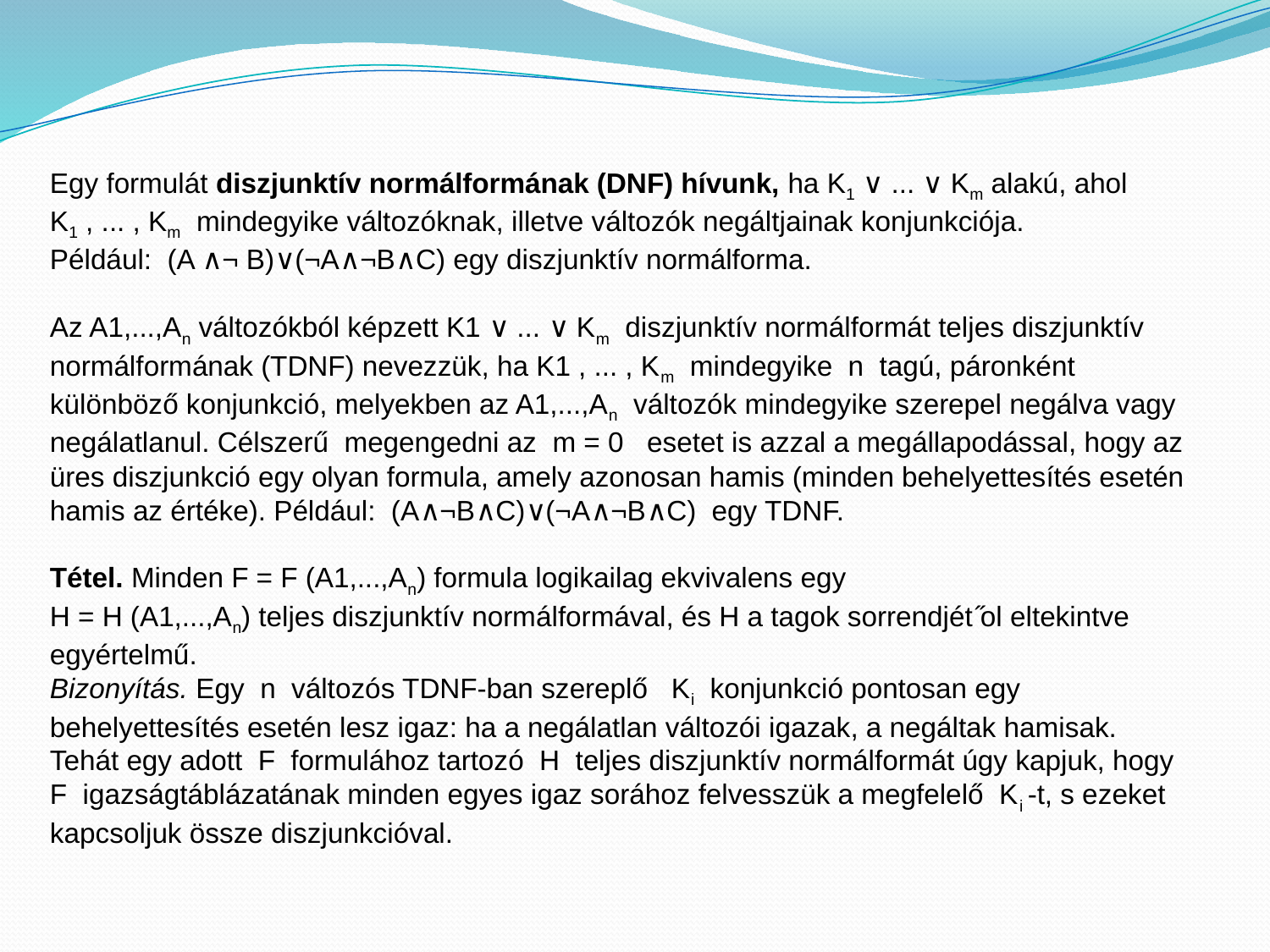

Egy formulát diszjunktív normálformának (DNF) hívunk, ha K1 ∨ ... ∨ Km alakú, ahol
K1 , ... , Km  mindegyike változóknak, illetve változók negáltjainak konjunkciója.
Például:  (A ∧¬ B)∨(¬A∧¬B∧C) egy diszjunktív normálforma.

Az A1,...,An változókból képzett K1 ∨ ... ∨ Km  diszjunktív normálformát teljes diszjunktív
normálformának (TDNF) nevezzük, ha K1 , ... , Km  mindegyike  n  tagú, páronként
különböző konjunkció, melyekben az A1,...,An  változók mindegyike szerepel negálva vagy
negálatlanul. Célszerű  megengedni az  m = 0   esetet is azzal a megállapodással, hogy az
üres diszjunkció egy olyan formula, amely azonosan hamis (minden behelyettesítés esetén
hamis az értéke). Például:  (A∧¬B∧C)∨(¬A∧¬B∧C)  egy TDNF.

Tétel. Minden F = F (A1,...,An) formula logikailag ekvivalens egy
H = H (A1,...,An) teljes diszjunktív normálformával, és H a tagok sorrendjét ̋ol eltekintve
egyértelmű.
Bizonyítás. Egy  n  változós TDNF-ban szereplő   Ki  konjunkció pontosan egy
behelyettesítés esetén lesz igaz: ha a negálatlan változói igazak, a negáltak hamisak.
Tehát egy adott  F  formulához tartozó  H  teljes diszjunktív normálformát úgy kapjuk, hogy
F  igazságtáblázatának minden egyes igaz sorához felvesszük a megfelelő  Ki -t, s ezeket
kapcsoljuk össze diszjunkcióval.